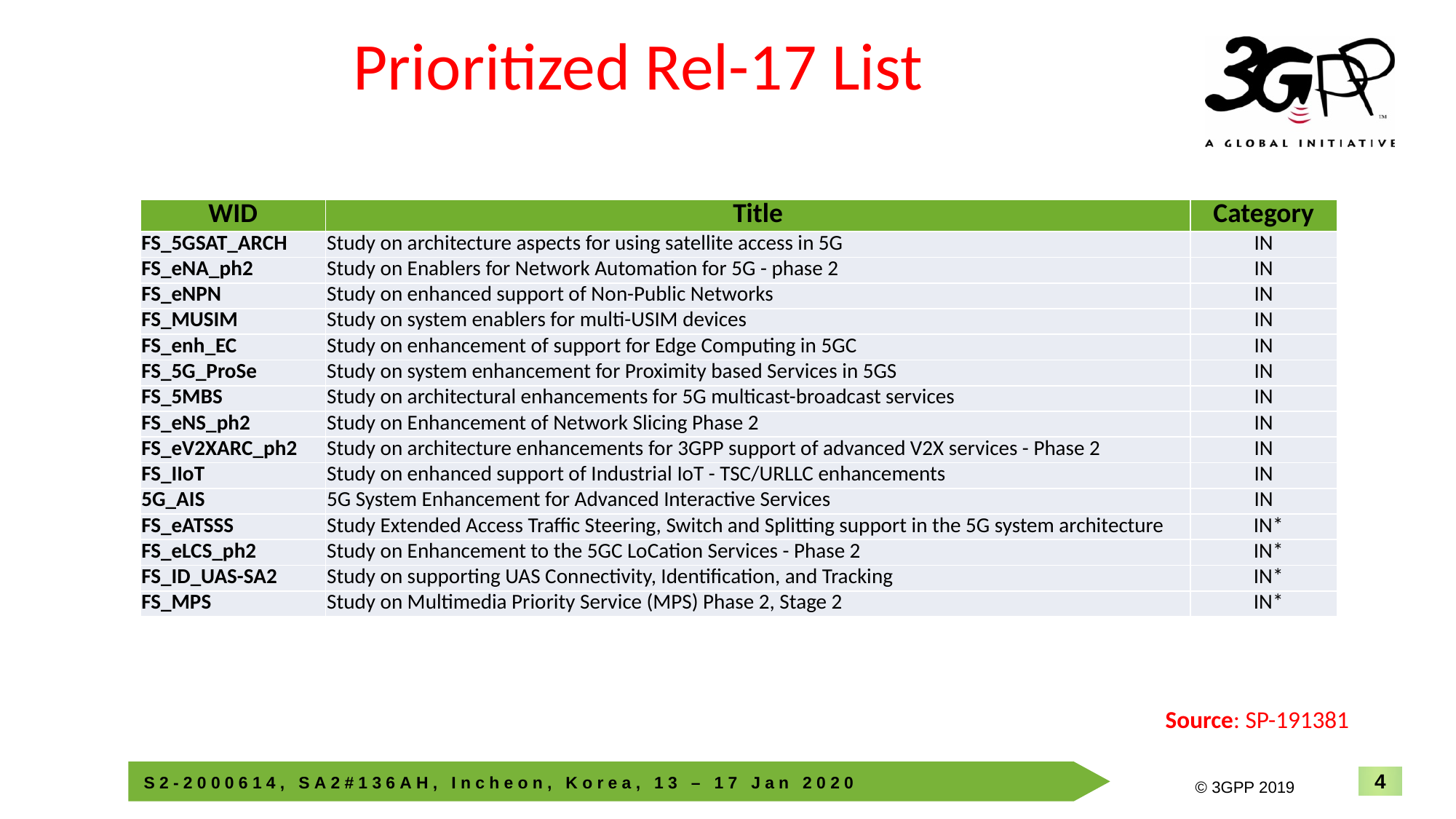

4
INTEL CONFIDENTIAL
# Prioritized Rel-17 List
| WID | Title | Category |
| --- | --- | --- |
| FS\_5GSAT\_ARCH | Study on architecture aspects for using satellite access in 5G | IN |
| FS\_eNA\_ph2 | Study on Enablers for Network Automation for 5G - phase 2 | IN |
| FS\_eNPN | Study on enhanced support of Non-Public Networks | IN |
| FS\_MUSIM | Study on system enablers for multi-USIM devices | IN |
| FS\_enh\_EC | Study on enhancement of support for Edge Computing in 5GC | IN |
| FS\_5G\_ProSe | Study on system enhancement for Proximity based Services in 5GS | IN |
| FS\_5MBS | Study on architectural enhancements for 5G multicast-broadcast services | IN |
| FS\_eNS\_ph2 | Study on Enhancement of Network Slicing Phase 2 | IN |
| FS\_eV2XARC\_ph2 | Study on architecture enhancements for 3GPP support of advanced V2X services - Phase 2 | IN |
| FS\_IIoT | Study on enhanced support of Industrial IoT - TSC/URLLC enhancements | IN |
| 5G\_AIS | 5G System Enhancement for Advanced Interactive Services | IN |
| FS\_eATSSS | Study Extended Access Traffic Steering, Switch and Splitting support in the 5G system architecture | IN\* |
| FS\_eLCS\_ph2 | Study on Enhancement to the 5GC LoCation Services - Phase 2 | IN\* |
| FS\_ID\_UAS-SA2 | Study on supporting UAS Connectivity, Identification, and Tracking | IN\* |
| FS\_MPS | Study on Multimedia Priority Service (MPS) Phase 2, Stage 2 | IN\* |
Source: SP-191381